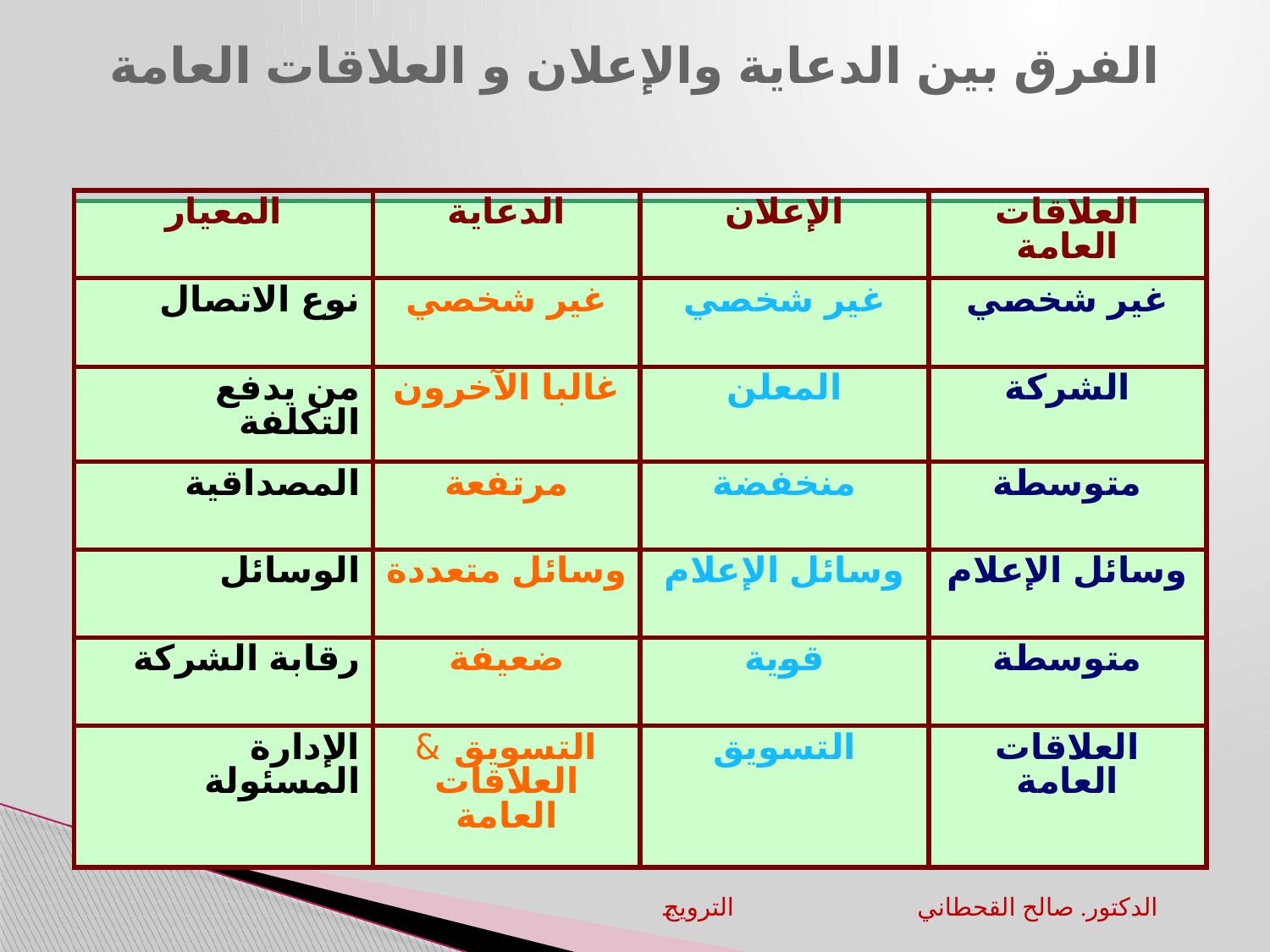

# الفرق بين الدعاية والإعلان و العلاقات العامة
| المعيار | الدعاية | الإعلان | العلاقات العامة |
| --- | --- | --- | --- |
| نوع الاتصال | غير شخصي | غير شخصي | غير شخصي |
| من يدفع التكلفة | غالبا الآخرون | المعلن | الشركة |
| المصداقية | مرتفعة | منخفضة | متوسطة |
| الوسائل | وسائل متعددة | وسائل الإعلام | وسائل الإعلام |
| رقابة الشركة | ضعيفة | قوية | متوسطة |
| الإدارة المسئولة | التسويق & العلاقات العامة | التسويق | العلاقات العامة |

الترويج		الدكتور. صالح القحطاني